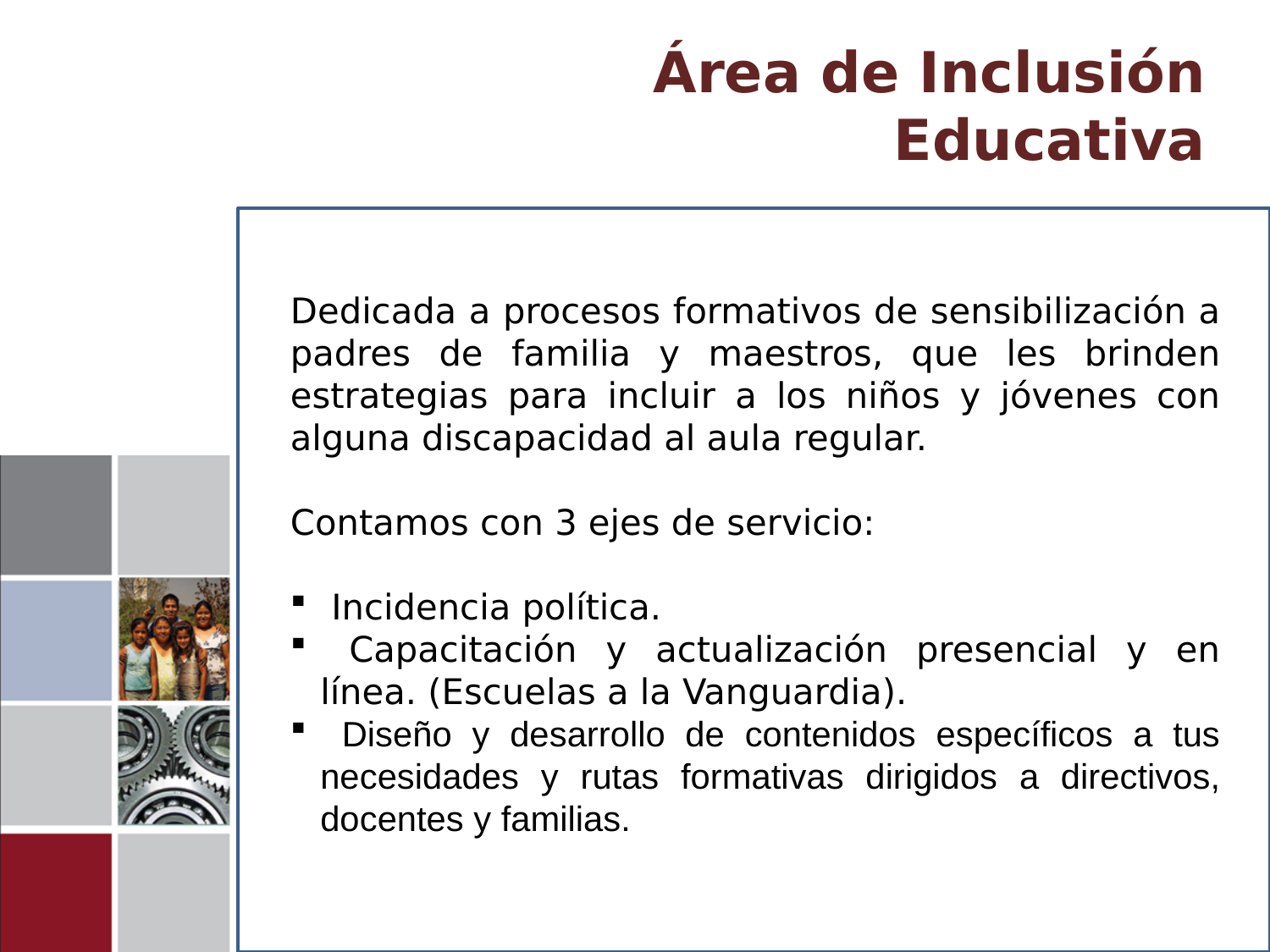

Área de Inclusión Educativa

Dedicada a procesos formativos de sensibilización a padres de familia y maestros, que les brinden estrategias para incluir a los niños y jóvenes con alguna discapacidad al aula regular.

Contamos con 3 ejes de servicio:

 Incidencia política.
 Capacitación y actualización presencial y en línea. (Escuelas a la Vanguardia).
 Diseño y desarrollo de contenidos específicos a tus necesidades y rutas formativas dirigidos a directivos, docentes y familias.